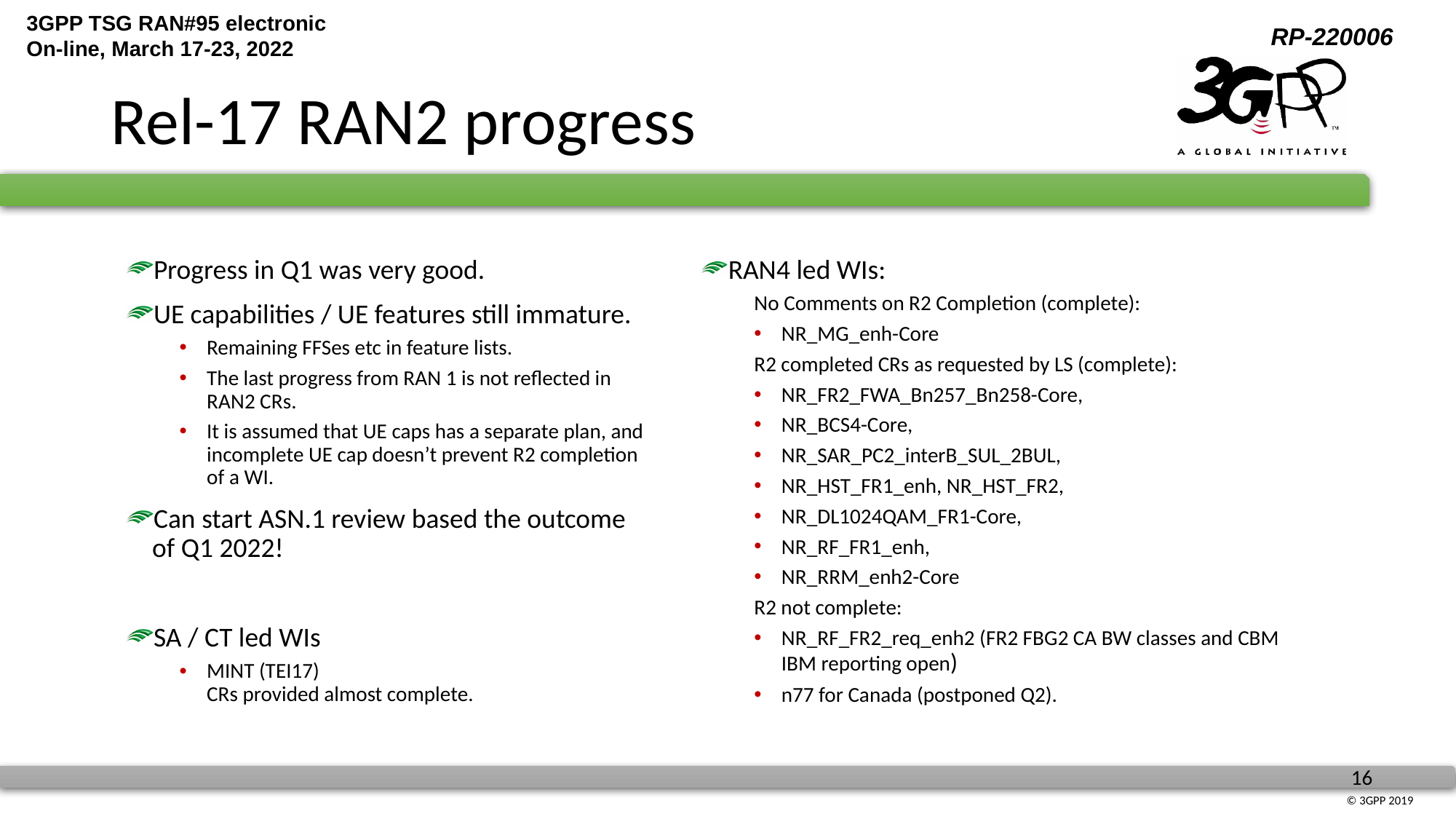

# Rel-17 RAN2 progress
Progress in Q1 was very good.
UE capabilities / UE features still immature.
Remaining FFSes etc in feature lists.
The last progress from RAN 1 is not reflected in RAN2 CRs.
It is assumed that UE caps has a separate plan, and incomplete UE cap doesn’t prevent R2 completion of a WI.
Can start ASN.1 review based the outcome of Q1 2022!

SA / CT led WIs
MINT (TEI17)
CRs provided almost complete.
RAN4 led WIs:
No Comments on R2 Completion (complete):
NR_MG_enh-Core
R2 completed CRs as requested by LS (complete):
NR_FR2_FWA_Bn257_Bn258-Core,
NR_BCS4-Core,
NR_SAR_PC2_interB_SUL_2BUL,
NR_HST_FR1_enh, NR_HST_FR2,
NR_DL1024QAM_FR1-Core,
NR_RF_FR1_enh,
NR_RRM_enh2-Core
R2 not complete:
NR_RF_FR2_req_enh2 (FR2 FBG2 CA BW classes and CBM IBM reporting open)
n77 for Canada (postponed Q2).